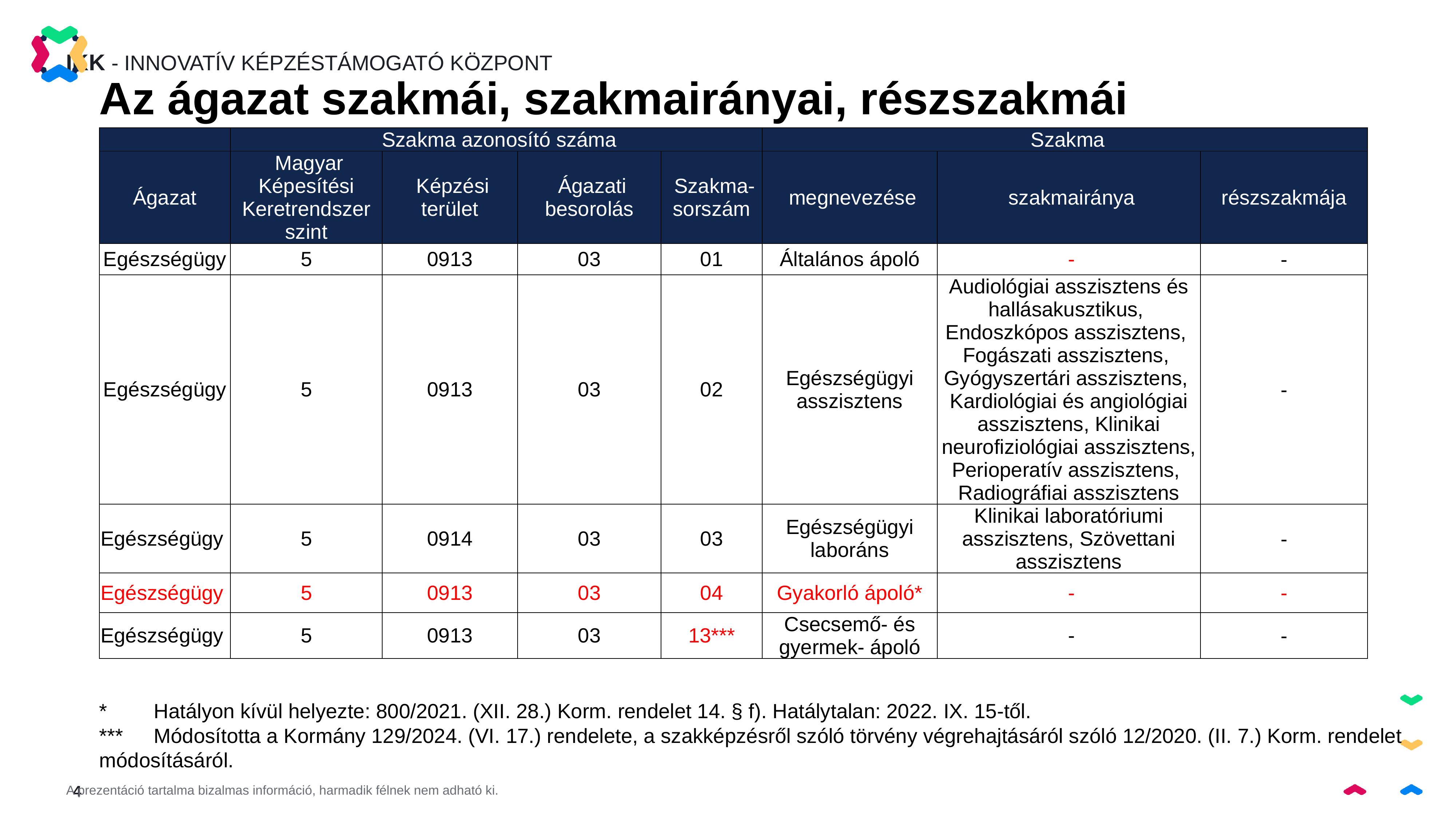

Az ágazat szakmái, szakmairányai, részszakmái
|  | Szakma azonosító száma |  |  |  | Szakma |  |  |
| --- | --- | --- | --- | --- | --- | --- | --- |
| Ágazat | Magyar Képesítési Keretrendszer szint | Képzési terület | Ágazati besorolás | Szakma-sorszám | megnevezése | szakmairánya | részszakmája |
| Egészségügy | 5 | 0913 | 03 | 01 | Általános ápoló | - | - |
| Egészségügy | 5 | 0913 | 03 | 02 | Egészségügyi asszisztens | Audiológiai asszisztens és hallásakusztikus, Endoszkópos asszisztens, Fogászati asszisztens, Gyógyszertári asszisztens, Kardiológiai és angiológiai asszisztens, Klinikai neurofiziológiai asszisztens, Perioperatív asszisztens, Radiográfiai asszisztens | - |
| Egészségügy | 5 | 0914 | 03 | 03 | Egészségügyi laboráns | Klinikai laboratóriumi asszisztens, Szövettani asszisztens | - |
| Egészségügy | 5 | 0913 | 03 | 04 | Gyakorló ápoló\* | - | - |
| Egészségügy | 5 | 0913 | 03 | 13\*\*\* | Csecsemő- és gyermek- ápoló | - | - |
* 	Hatályon kívül helyezte: 800/2021. (XII. 28.) Korm. rendelet 14. § f). Hatálytalan: 2022. IX. 15-től.
*** 	Módosította a Kormány 129/2024. (VI. 17.) rendelete, a szakképzésről szóló törvény végrehajtásáról szóló 12/2020. (II. 7.) Korm. rendelet 	módosításáról.